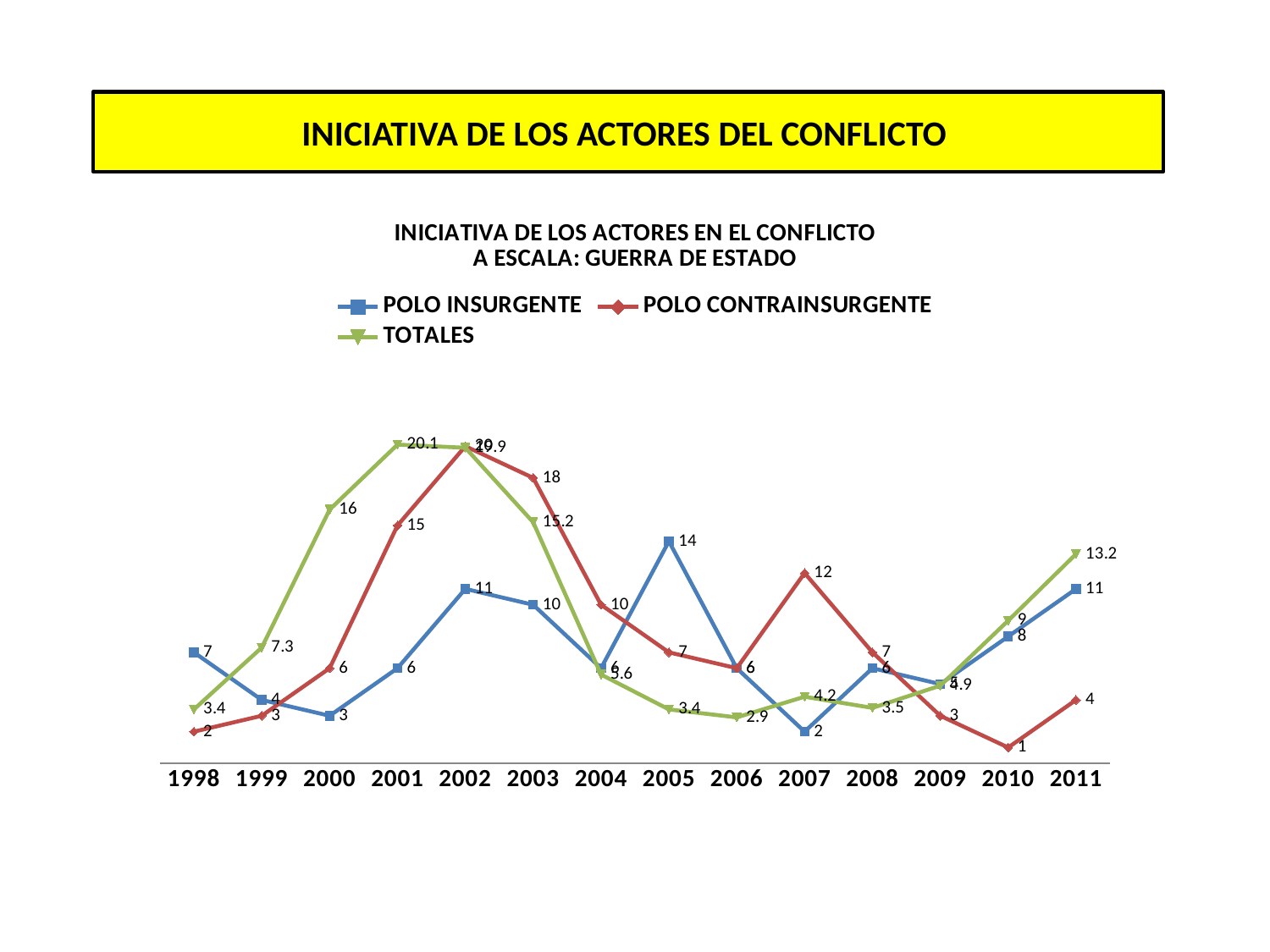

INICIATIVA DE LOS ACTORES DEL CONFLICTO

### Chart: INICIATIVA DE LOS ACTORES EN EL CONFLICTO
A ESCALA: GUERRA DE ESTADO

| Category | POLO INSURGENTE | POLO CONTRAINSURGENTE | TOTALES |
|---|---|---|---|
| 1998 | 7.0 | 2.0 | 3.4 |
| 1999 | 4.0 | 3.0 | 7.3 |
| 2000 | 3.0 | 6.0 | 16.0 |
| 2001 | 6.0 | 15.0 | 20.1 |
| 2002 | 11.0 | 20.0 | 19.9 |
| 2003 | 10.0 | 18.0 | 15.2 |
| 2004 | 6.0 | 10.0 | 5.6 |
| 2005 | 14.0 | 7.0 | 3.4 |
| 2006 | 6.0 | 6.0 | 2.9 |
| 2007 | 2.0 | 12.0 | 4.2 |
| 2008 | 6.0 | 7.0 | 3.5 |
| 2009 | 5.0 | 3.0 | 4.9 |
| 2010 | 8.0 | 1.0 | 9.0 |
| 2011 | 11.0 | 4.0 | 13.2 |